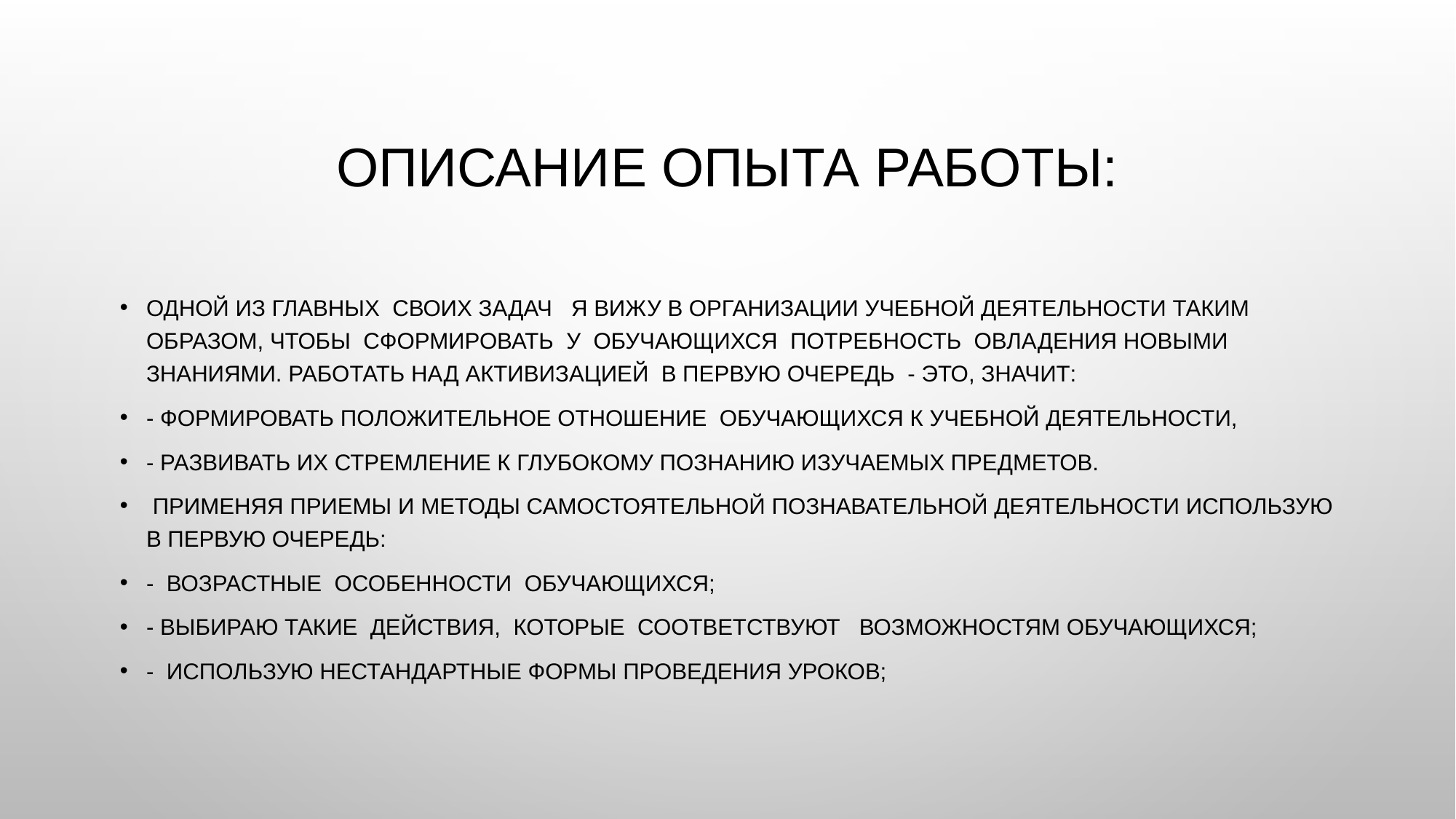

# Описание опыта работы:
Одной из главных  своих задач   я вижу в организации учебной деятельности таким образом, чтобы  сформировать  у  обучающихся  потребность  овладения новыми  знаниями. Работать над активизацией  в первую очередь  - это, значит:
- формировать положительное отношение  обучающихся к учебной деятельности,
- развивать их стремление к глубокому познанию изучаемых предметов.
 Применяя приемы и методы самостоятельной познавательной деятельности использую в первую очередь:
-  возрастные  особенности  обучающихся;
- Выбираю такие  действия,  которые  соответствуют   возможностям обучающихся;
-  использую нестандартные формы проведения уроков;